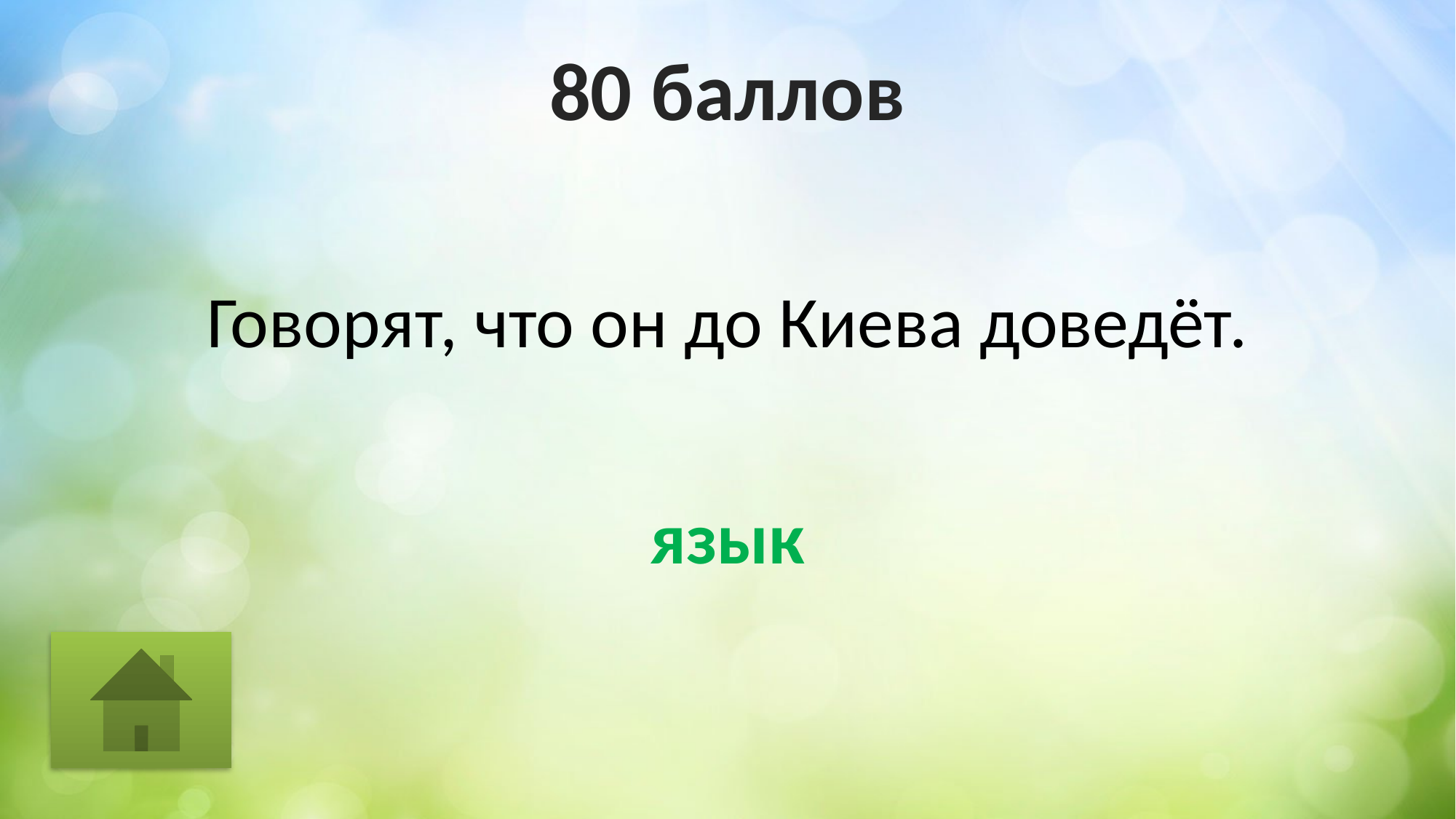

# 80 баллов
Говорят, что он до Киева доведёт.
язык